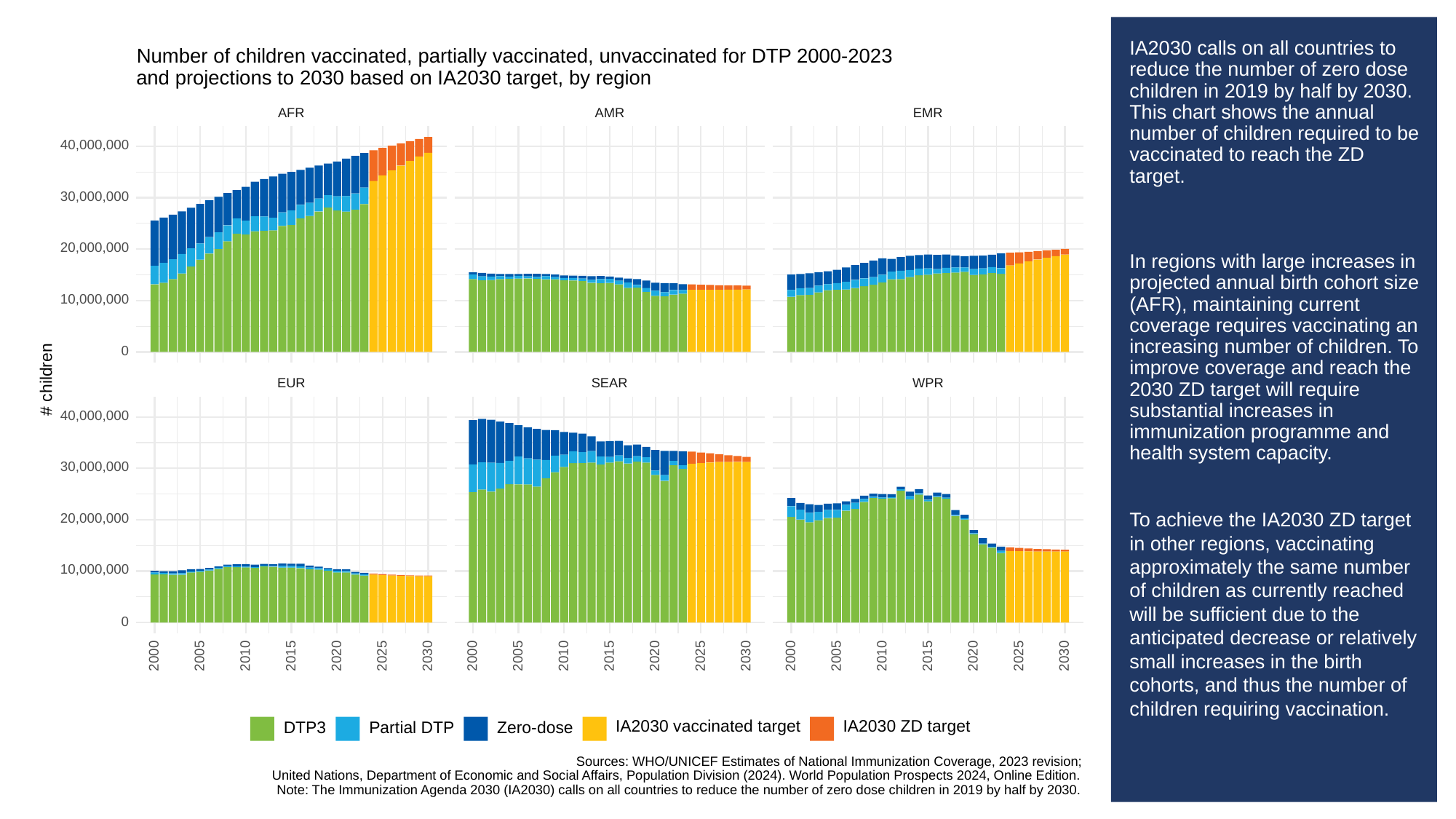

# IA2030 calls on all countries to reduce the number of zero dose children in 2019 by half by 2030. This chart shows the annual number of children required to be vaccinated to reach the ZD target.

In regions with large increases in projected annual birth cohort size (AFR), maintaining current coverage requires vaccinating an increasing number of children. To improve coverage and reach the 2030 ZD target will require substantial increases in immunization programme and health system capacity.

To achieve the IA2030 ZD target in other regions, vaccinating approximately the same number of children as currently reached will be sufficient due to the anticipated decrease or relatively small increases in the birth cohorts, and thus the number of children requiring vaccination.

Number of children vaccinated, partially vaccinated, unvaccinated for DTP 2000-2023
and projections to 2030 based on IA2030 target, by region
AFR
AMR
EMR

40,000,000

30,000,000

20,000,000

10,000,000

0

# children
SEAR
EUR
WPR

40,000,000

30,000,000

20,000,000

10,000,000

0

2030
2030
2030
2000
2005
2010
2015
2020
2025
2000
2005
2010
2015
2020
2025
2000
2005
2010
2015
2020
2025

IA2030 vaccinated target
IA2030 ZD target
DTP3
Partial DTP
Zero-dose
Sources: WHO/UNICEF Estimates of National Immunization Coverage, 2023 revision;
United Nations, Department of Economic and Social Affairs, Population Division (2024). World Population Prospects 2024, Online Edition.
Note: The Immunization Agenda 2030 (IA2030) calls on all countries to reduce the number of zero dose children in 2019 by half by 2030.